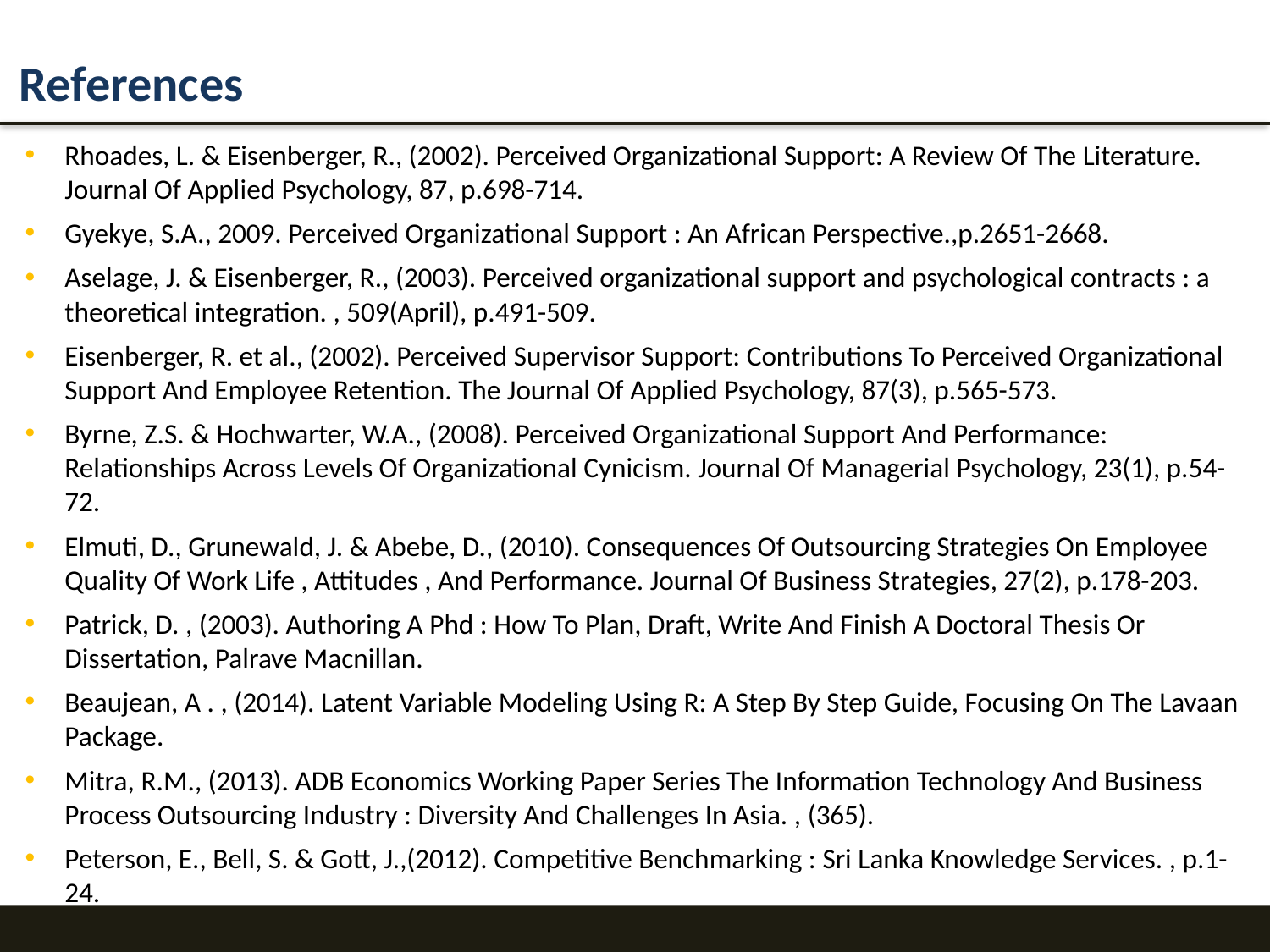

References
Rhoades, L. & Eisenberger, R., (2002). Perceived Organizational Support: A Review Of The Literature. Journal Of Applied Psychology, 87, p.698-714.
Gyekye, S.A., 2009. Perceived Organizational Support : An African Perspective.,p.2651-2668.
Aselage, J. & Eisenberger, R., (2003). Perceived organizational support and psychological contracts : a theoretical integration. , 509(April), p.491-509.
Eisenberger, R. et al., (2002). Perceived Supervisor Support: Contributions To Perceived Organizational Support And Employee Retention. The Journal Of Applied Psychology, 87(3), p.565-573.
Byrne, Z.S. & Hochwarter, W.A., (2008). Perceived Organizational Support And Performance: Relationships Across Levels Of Organizational Cynicism. Journal Of Managerial Psychology, 23(1), p.54-72.
Elmuti, D., Grunewald, J. & Abebe, D., (2010). Consequences Of Outsourcing Strategies On Employee Quality Of Work Life , Attitudes , And Performance. Journal Of Business Strategies, 27(2), p.178-203.
Patrick, D. , (2003). Authoring A Phd : How To Plan, Draft, Write And Finish A Doctoral Thesis Or Dissertation, Palrave Macnillan.
Beaujean, A . , (2014). Latent Variable Modeling Using R: A Step By Step Guide, Focusing On The Lavaan Package.
Mitra, R.M., (2013). ADB Economics Working Paper Series The Information Technology And Business Process Outsourcing Industry : Diversity And Challenges In Asia. , (365).
Peterson, E., Bell, S. & Gott, J.,(2012). Competitive Benchmarking : Sri Lanka Knowledge Services. , p.1-24.